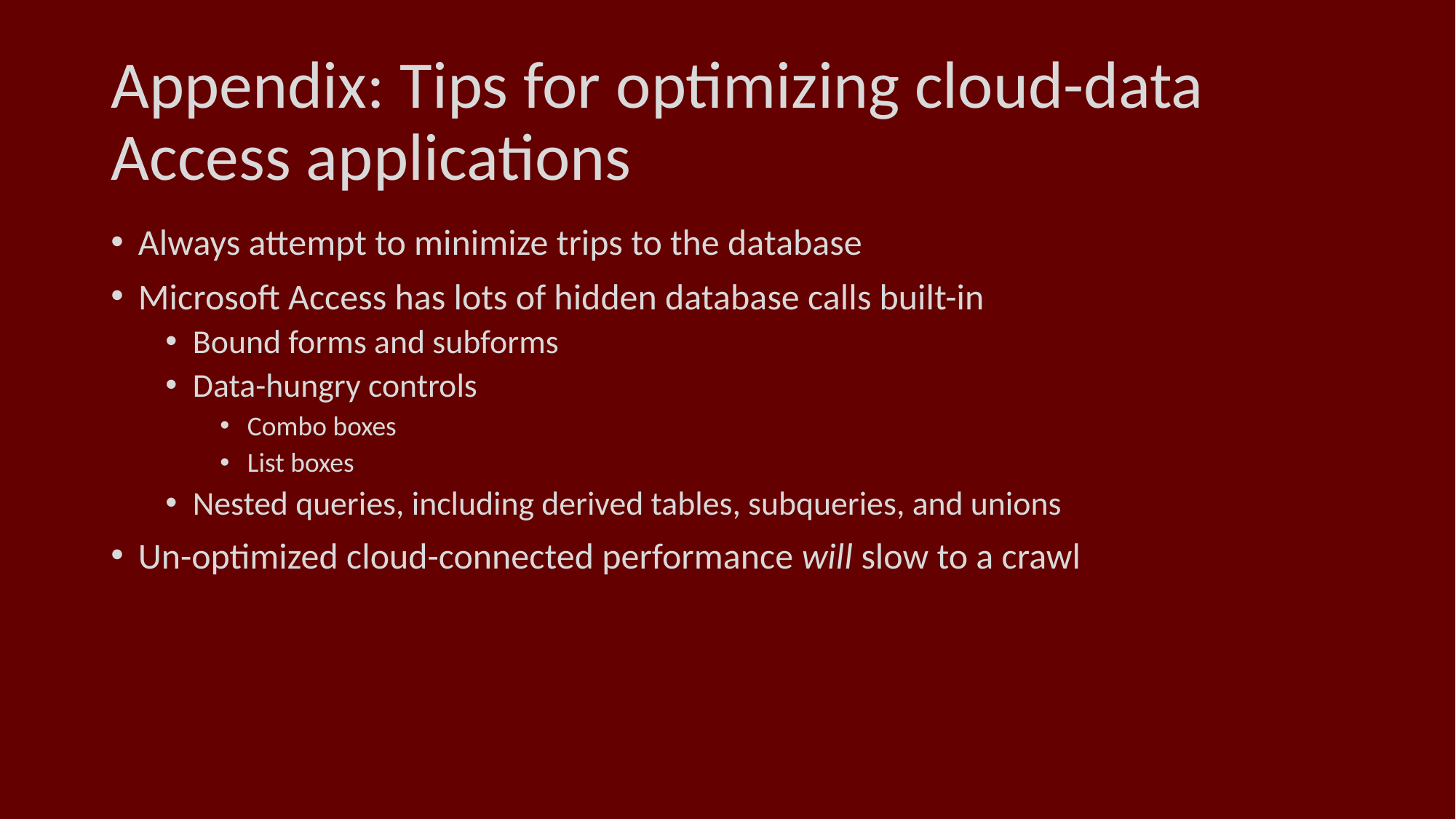

# Appendix: Tips for optimizing cloud-data Access applications
Always attempt to minimize trips to the database
Microsoft Access has lots of hidden database calls built-in
Bound forms and subforms
Data-hungry controls
Combo boxes
List boxes
Nested queries, including derived tables, subqueries, and unions
Un-optimized cloud-connected performance will slow to a crawl